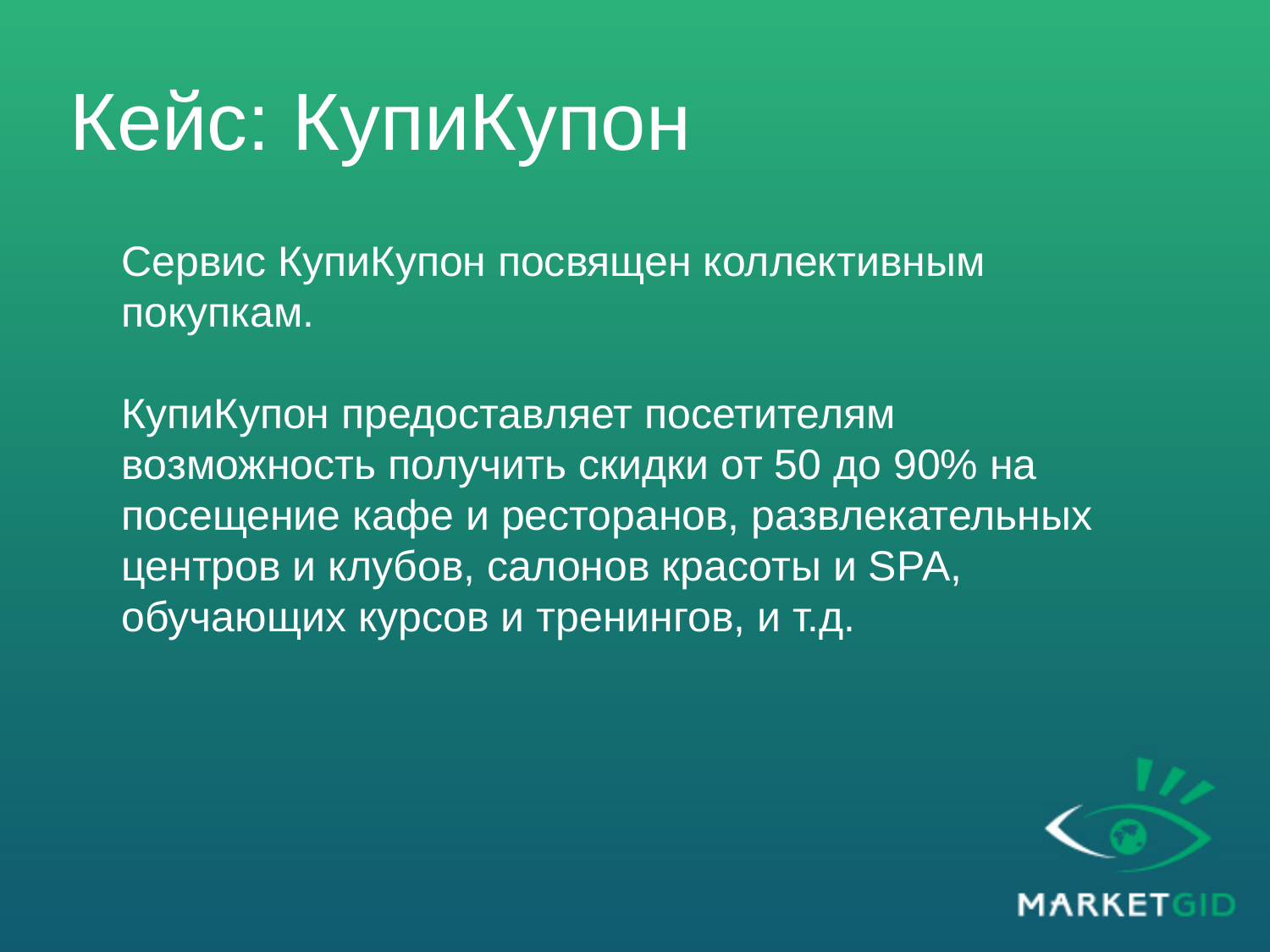

# Кейс: КупиКупон
Сервис КупиКупон посвящен коллективным покупкам.

КупиКупон предоставляет посетителям возможность получить скидки от 50 до 90% на посещение кафе и ресторанов, развлекательных центров и клубов, салонов красоты и SPA, обучающих курсов и тренингов, и т.д.